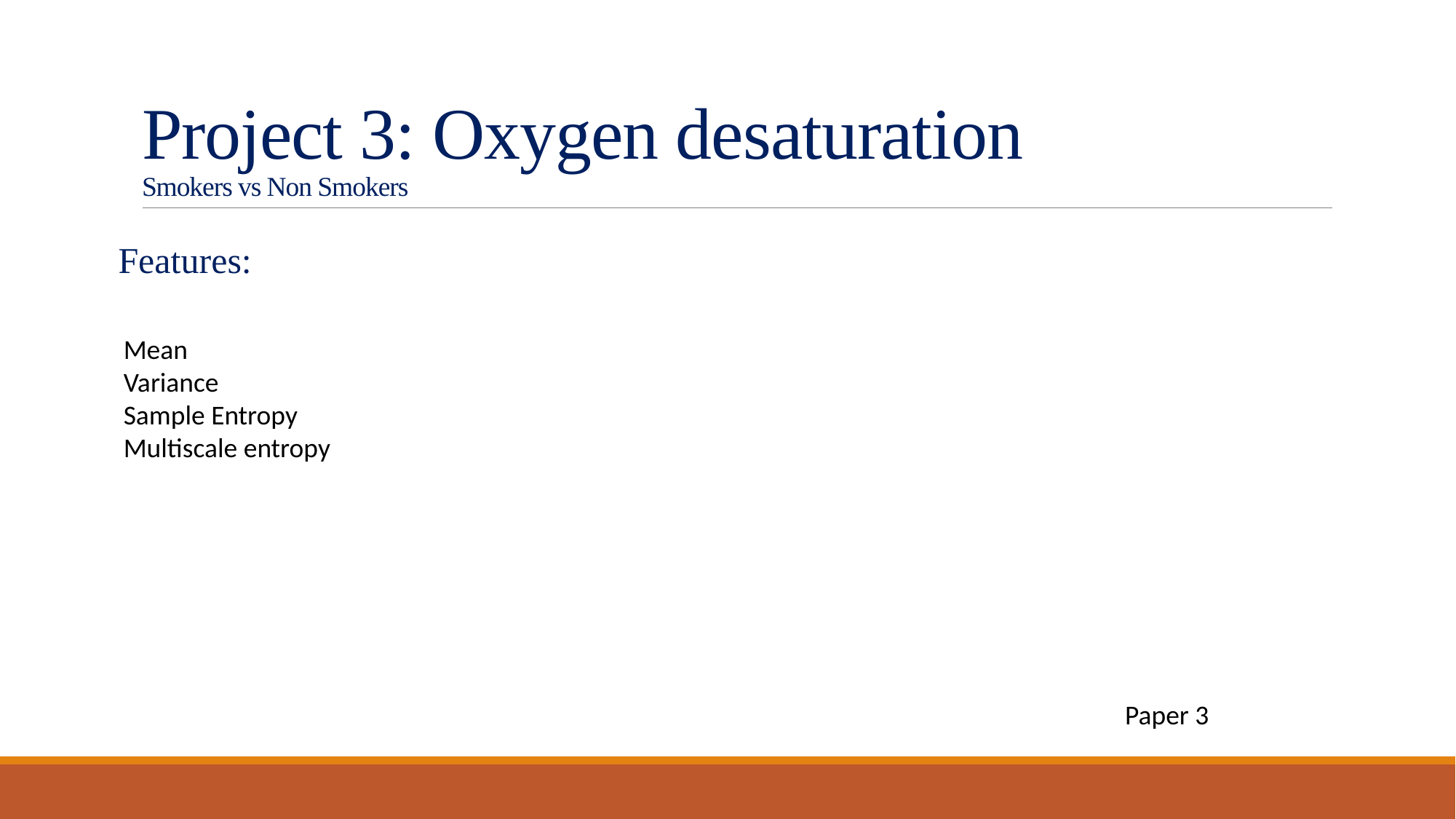

# Project 3: Oxygen desaturation Smokers vs Non Smokers

Features:
Mean
Variance
Sample Entropy
Multiscale entropy
Paper 3